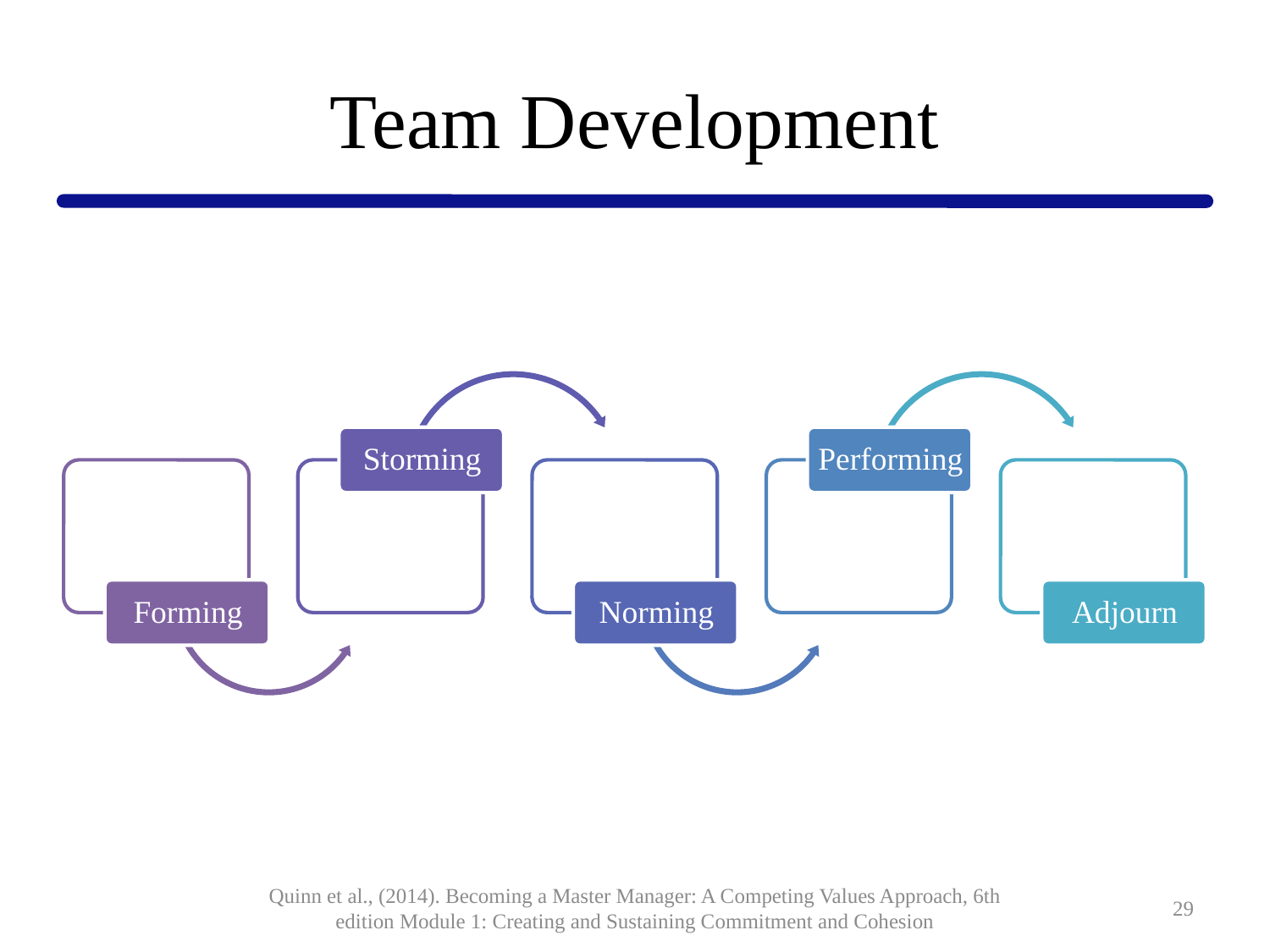

# Team Development
Forming
Storming
Norming
Performing
Adjourn
Quinn et al., (2014). Becoming a Master Manager: A Competing Values Approach, 6th edition Module 1: Creating and Sustaining Commitment and Cohesion
29